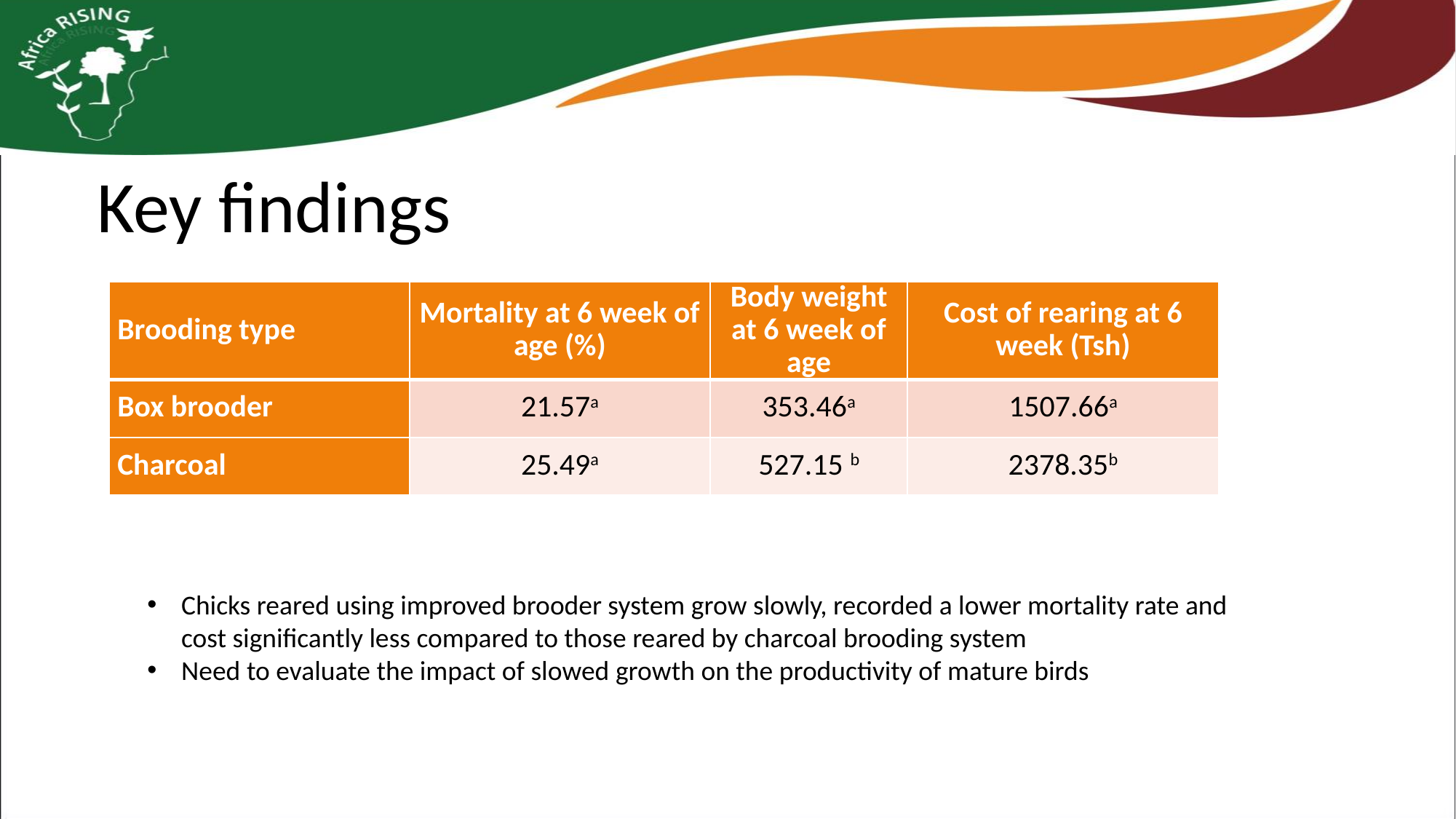

Key findings
| Brooding type | Mortality at 6 week of age (%) | Body weight at 6 week of age | Cost of rearing at 6 week (Tsh) |
| --- | --- | --- | --- |
| Box brooder | 21.57a | 353.46a | 1507.66a |
| Charcoal | 25.49a | 527.15 b | 2378.35b |
Chicks reared using improved brooder system grow slowly, recorded a lower mortality rate and cost significantly less compared to those reared by charcoal brooding system
Need to evaluate the impact of slowed growth on the productivity of mature birds